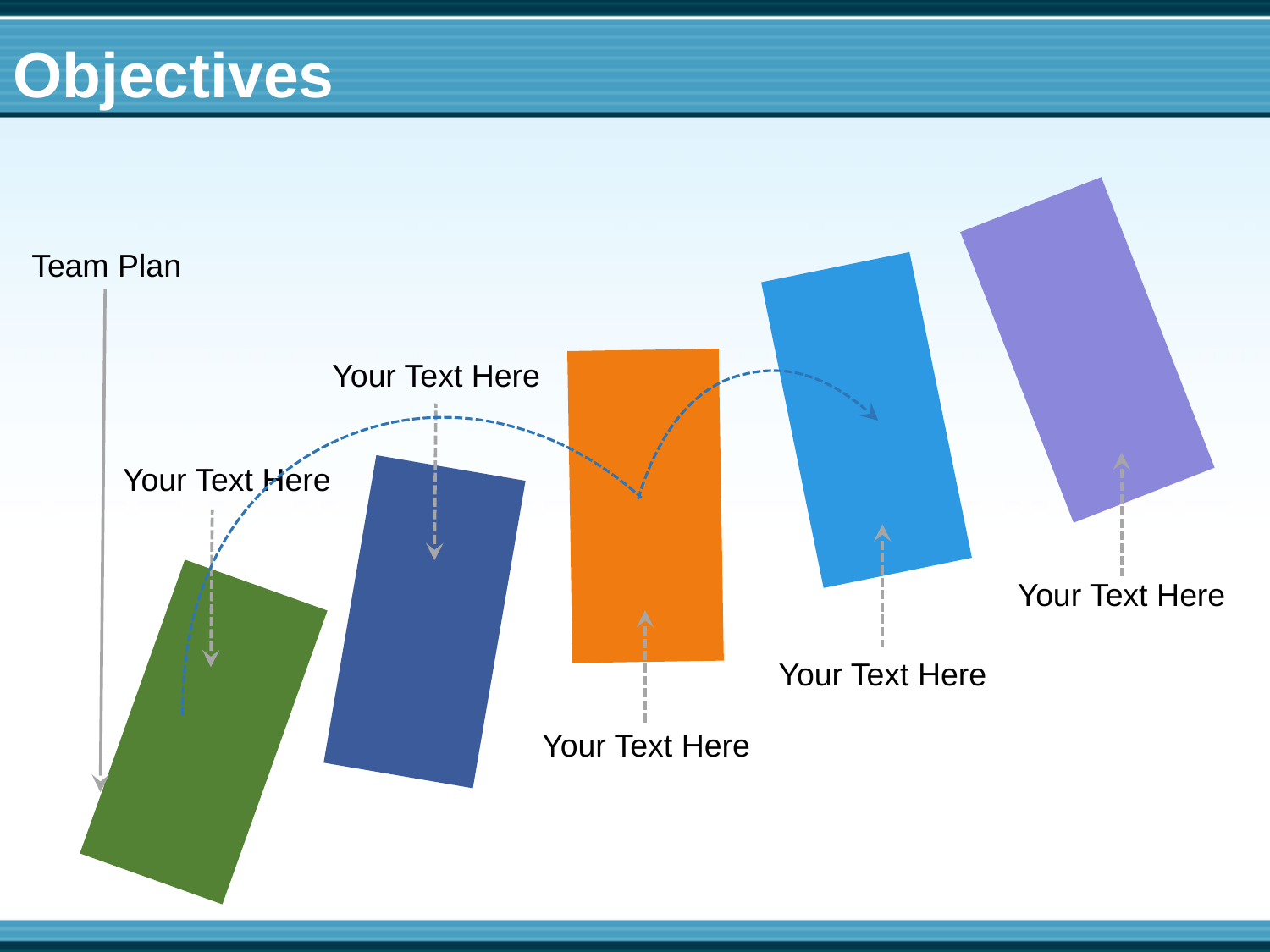

Objectives

Team Plan
Your Text Here
Your Text Here
Your Text Here
Your Text Here
Your Text Here